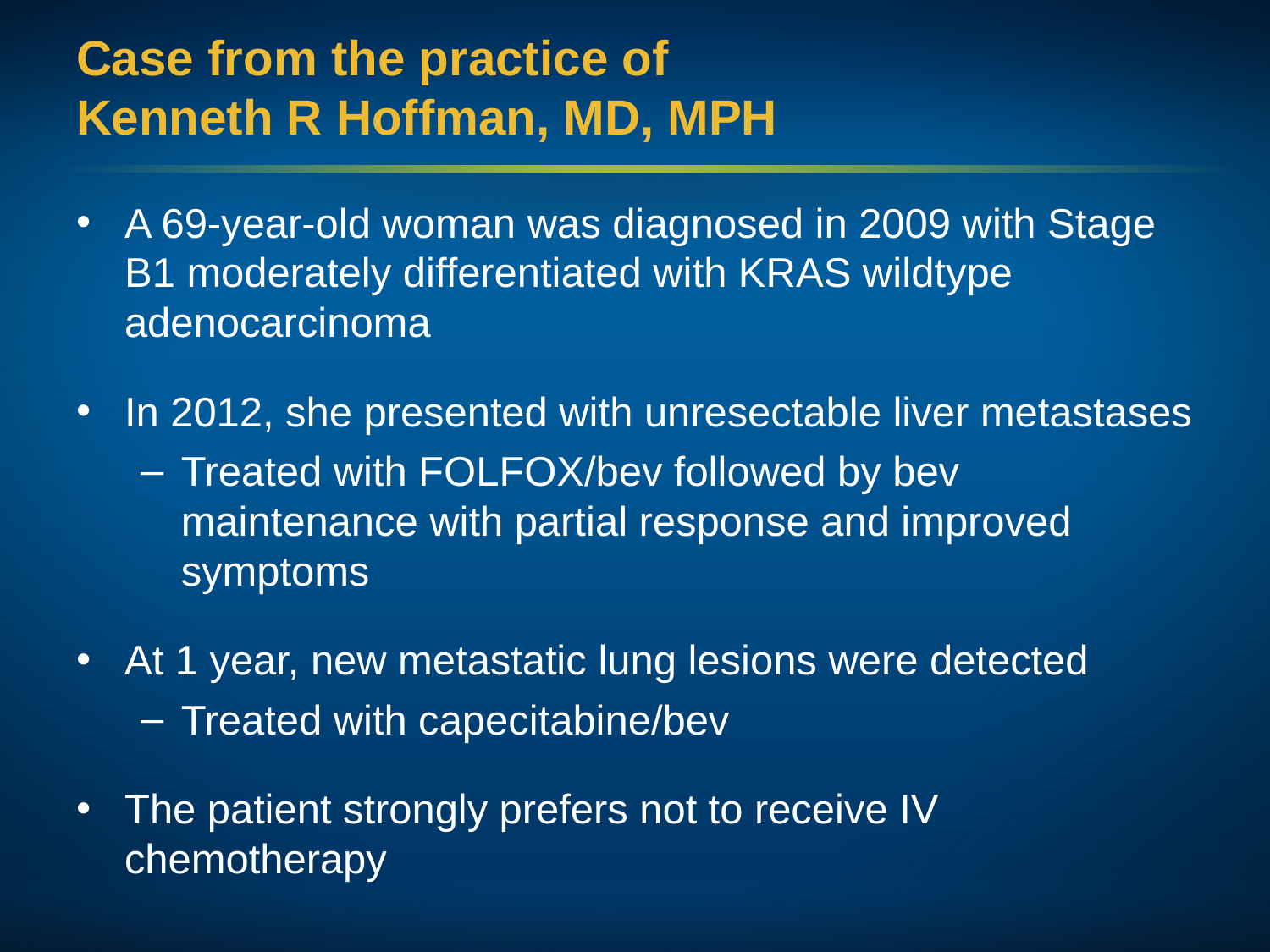

# Case from the practice of Kenneth R Hoffman, MD, MPH
A 69-year-old woman was diagnosed in 2009 with Stage B1 moderately differentiated with KRAS wildtype adenocarcinoma
In 2012, she presented with unresectable liver metastases
Treated with FOLFOX/bev followed by bev maintenance with partial response and improved symptoms
At 1 year, new metastatic lung lesions were detected
Treated with capecitabine/bev
The patient strongly prefers not to receive IV chemotherapy